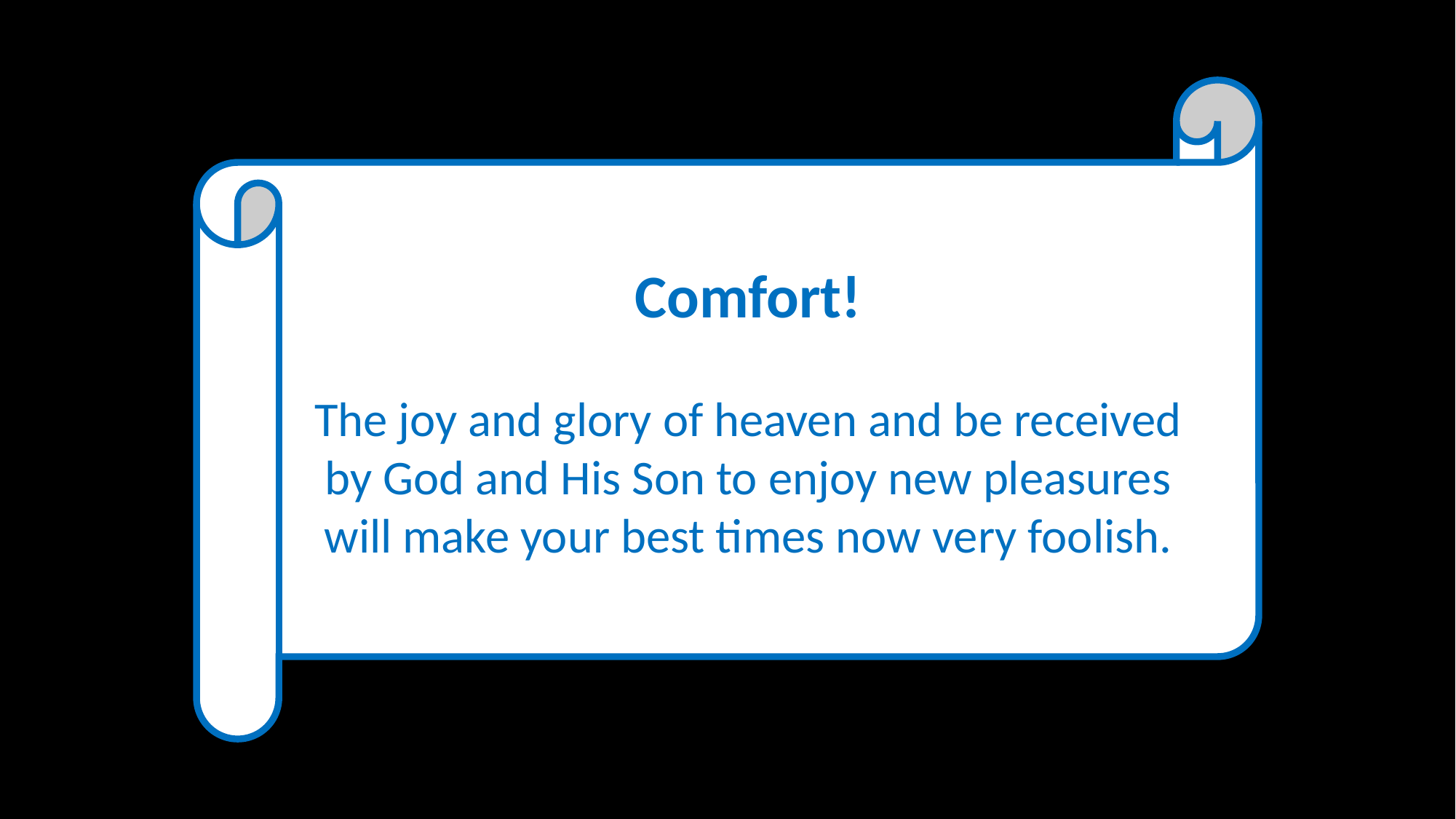

Comfort!

The joy and glory of heaven and be received by God and His Son to enjoy new pleasures
will make your best times now very foolish.